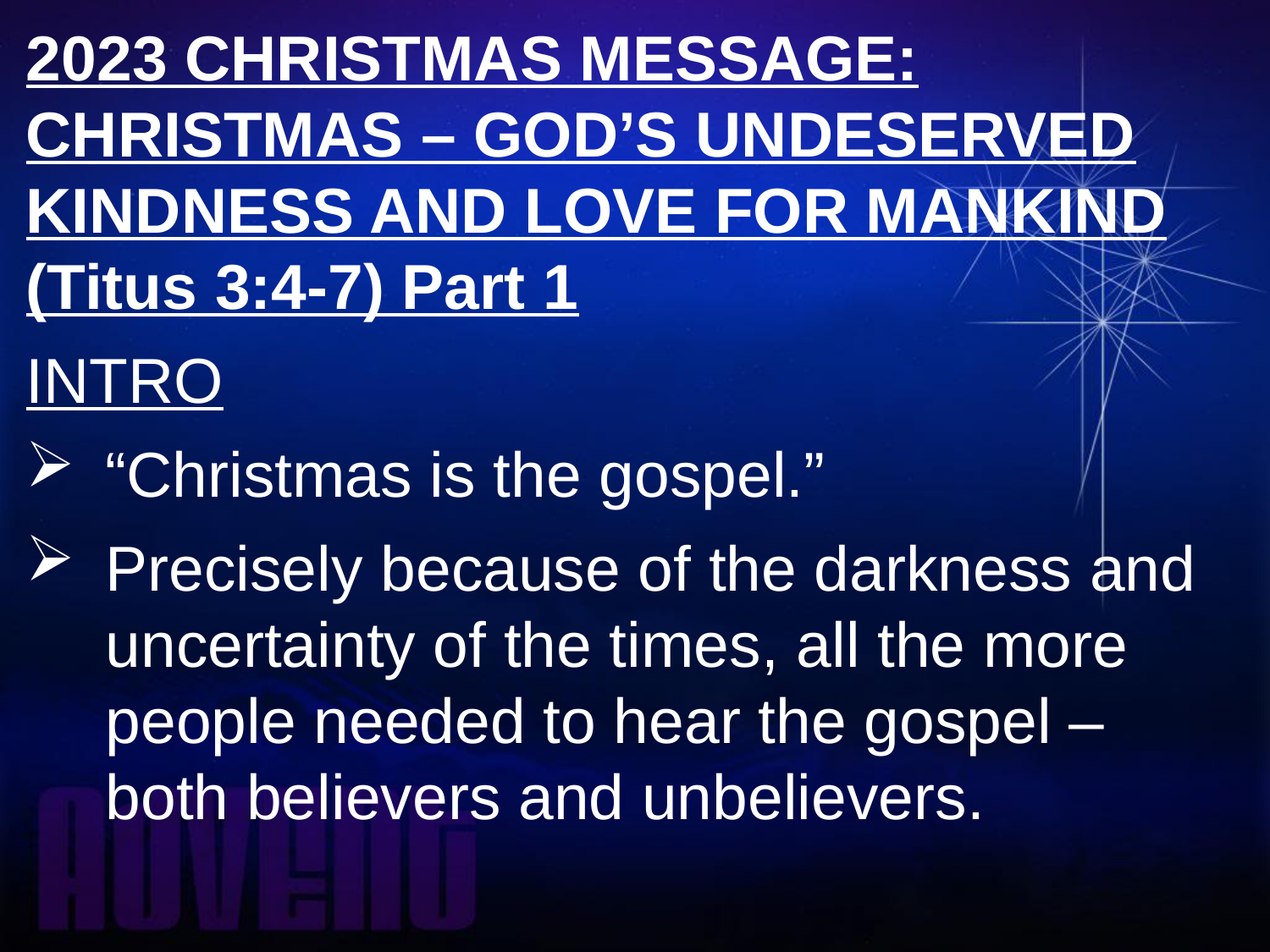

2023 CHRISTMAS MESSAGE: CHRISTMAS – GOD’S UNDESERVED KINDNESS AND LOVE FOR MANKIND (Titus 3:4-7) Part 1
INTRO
“Christmas is the gospel.”
Precisely because of the darkness and uncertainty of the times, all the more people needed to hear the gospel – both believers and unbelievers.